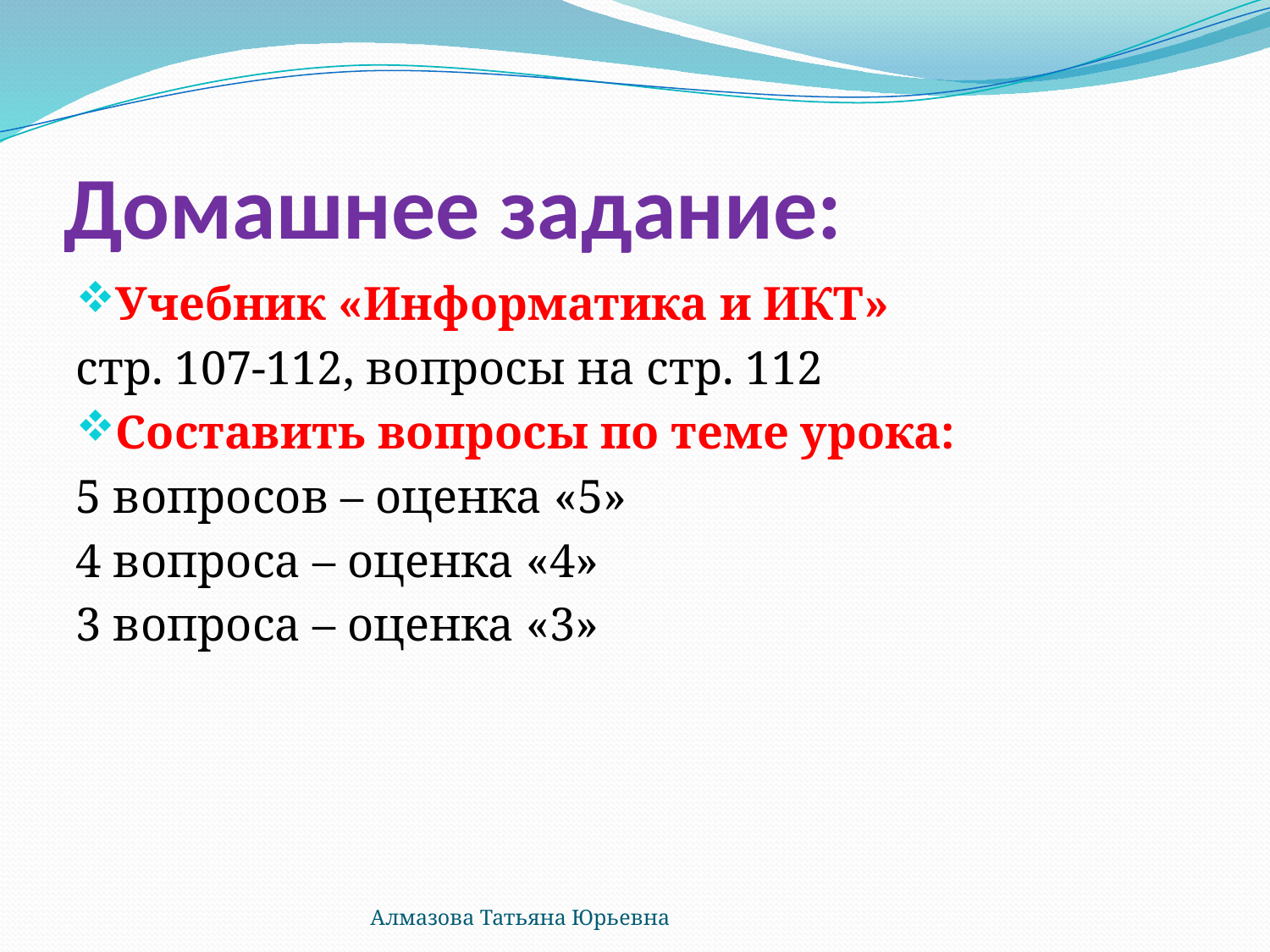

# Домашнее задание:
Учебник «Информатика и ИКТ»
стр. 107-112, вопросы на стр. 112
Составить вопросы по теме урока:
5 вопросов – оценка «5»
4 вопроса – оценка «4»
3 вопроса – оценка «3»
Алмазова Татьяна Юрьевна